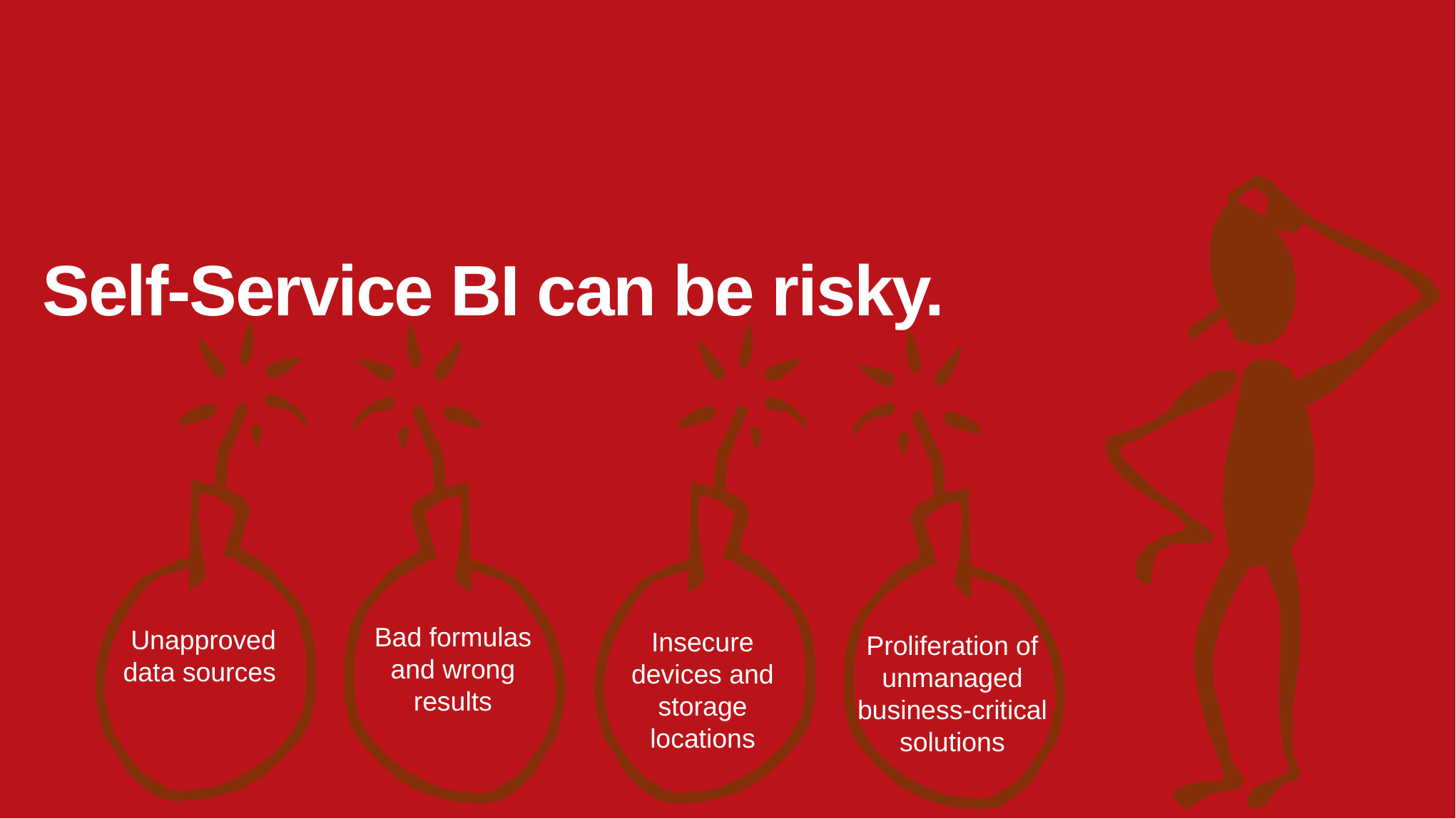

Self-Service BI can be risky.

Bad formulas and wrong results
Unapproved data sources
Insecure
devices and storage locations
Proliferation of unmanaged business-critical solutions